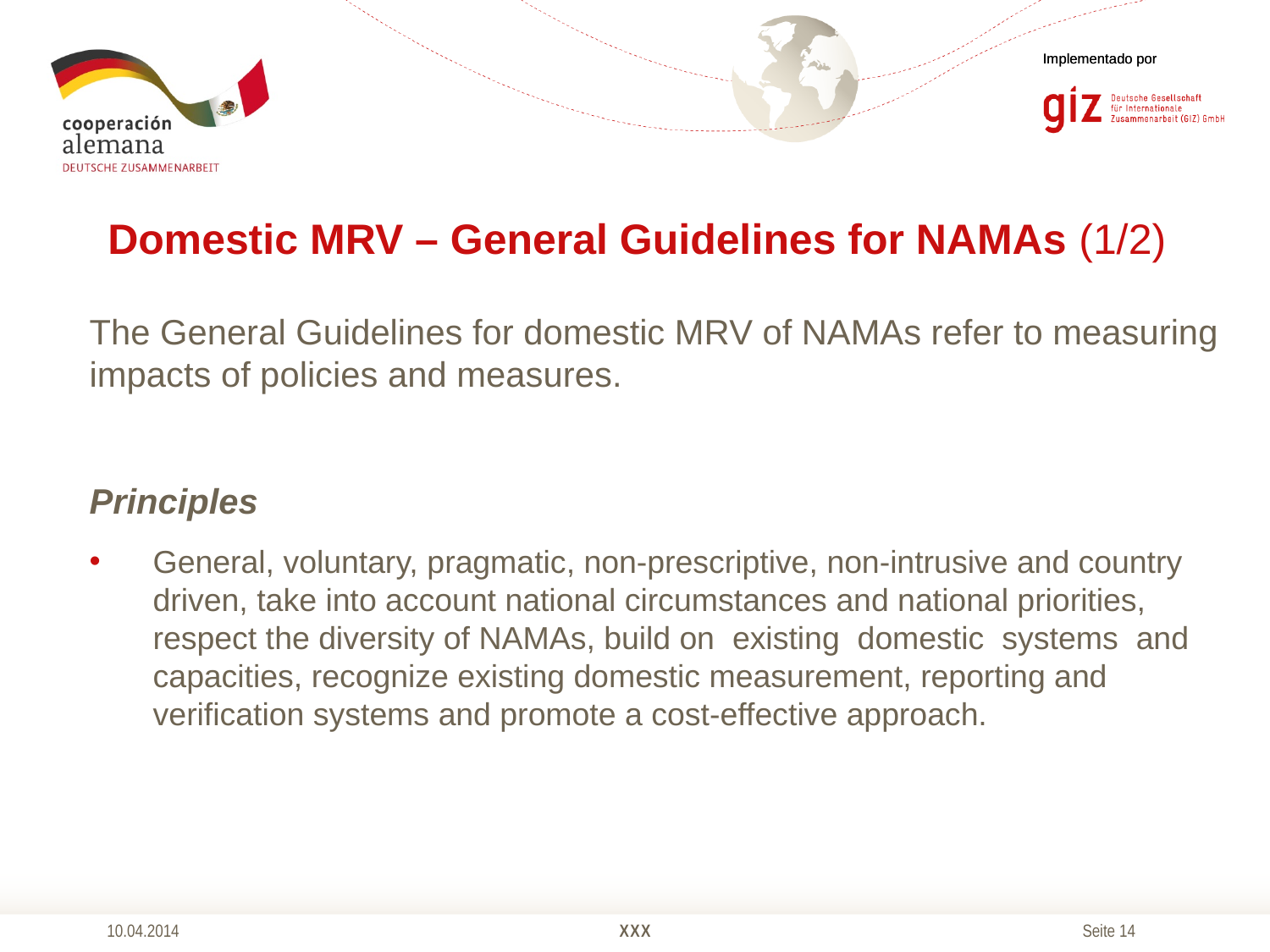

# Domestic MRV – General Guidelines for NAMAs (1/2)
The General Guidelines for domestic MRV of NAMAs refer to measuring impacts of policies and measures.

Principles
General, voluntary, pragmatic, non-prescriptive, non-intrusive and country driven, take into account national circumstances and national priorities, respect the diversity of NAMAs, build on  existing  domestic  systems  and  capacities, recognize existing domestic measurement, reporting and verification systems and promote a cost-effective approach.
10.04.2014
XXX